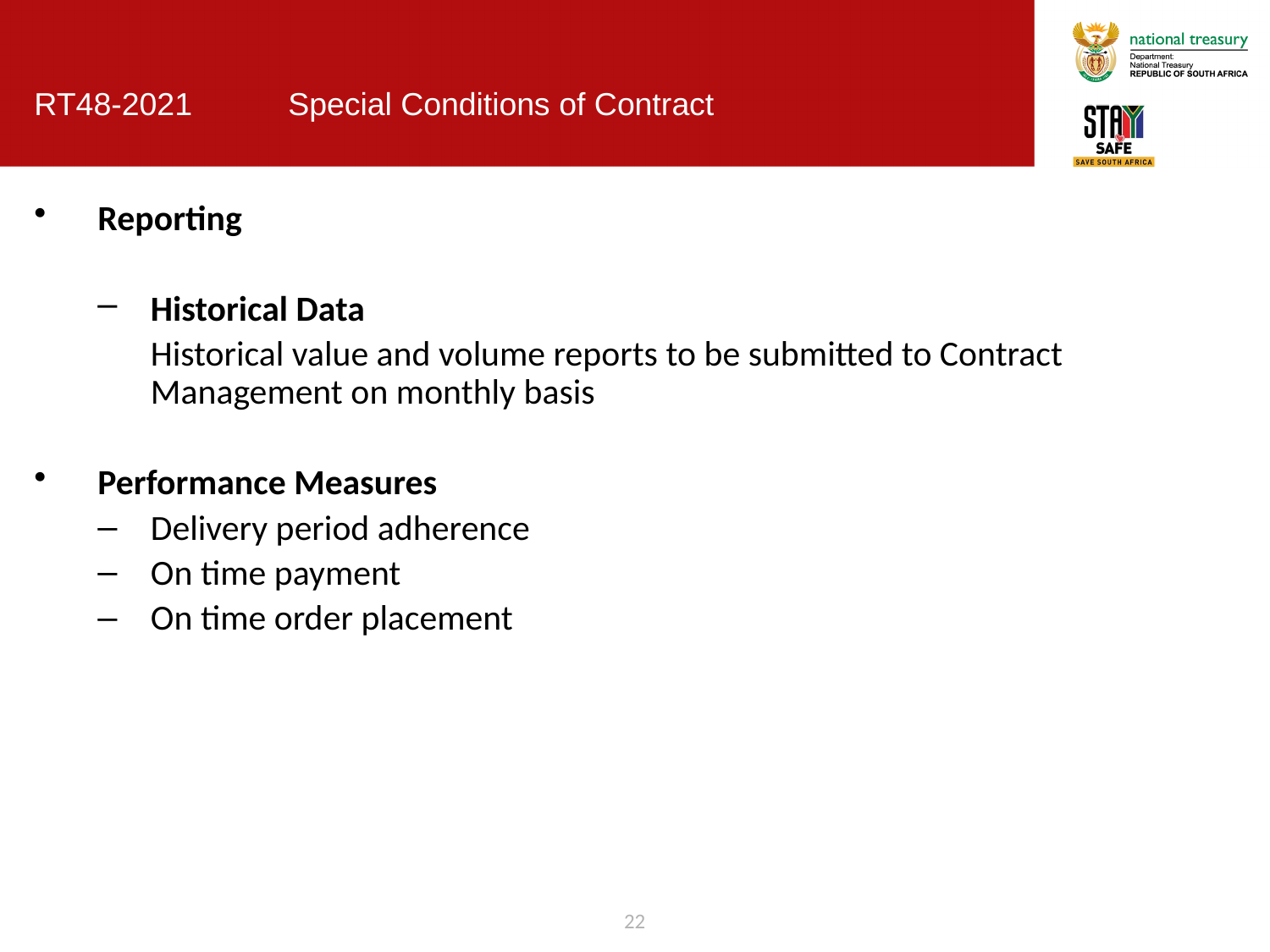

# RT48-2021	Special Conditions of Contract
Reporting

Historical Data
	Historical value and volume reports to be submitted to Contract Management on monthly basis

Performance Measures
Delivery period adherence
On time payment
On time order placement
22